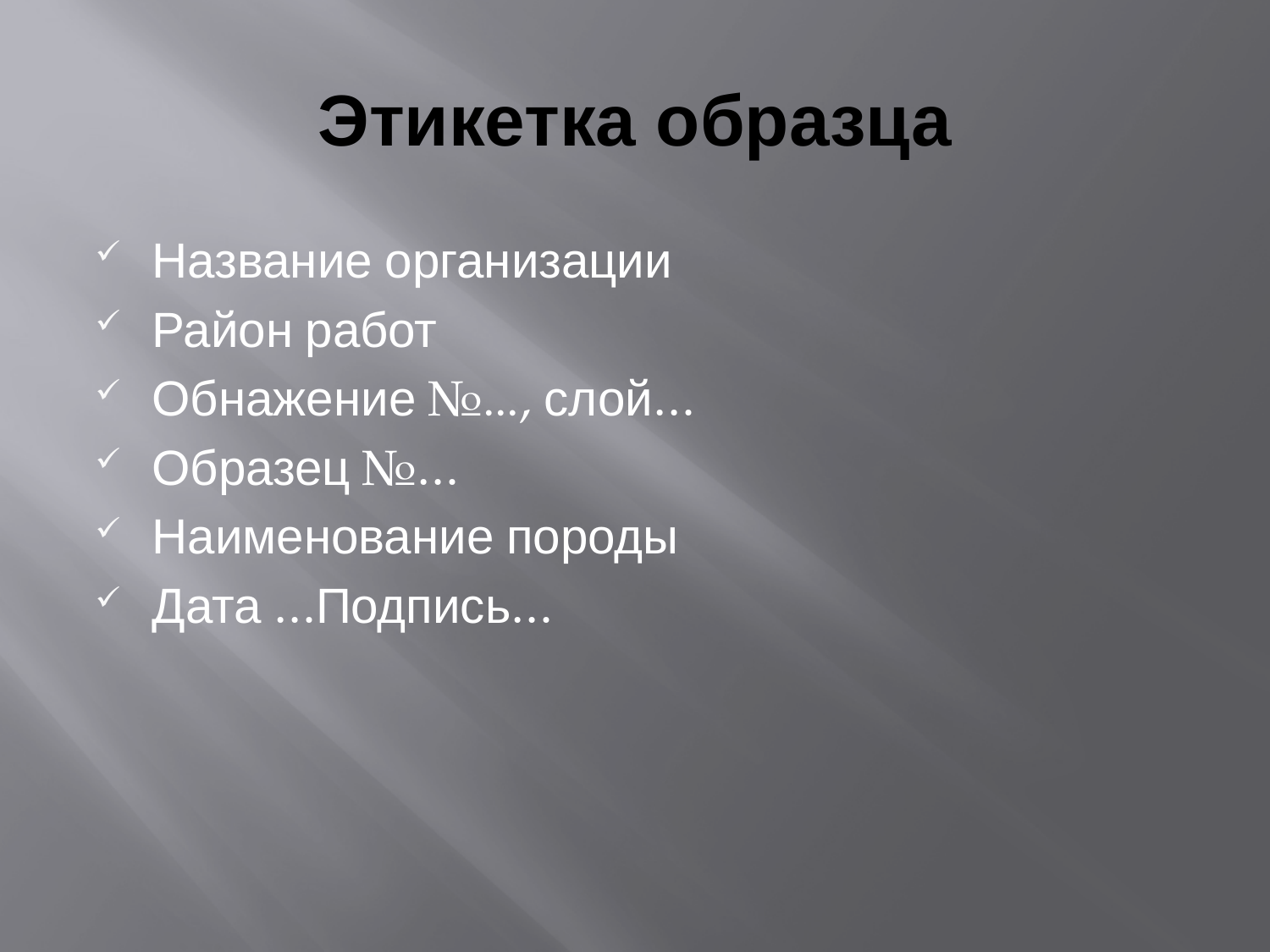

# Этикетка образца
Название организации
Район работ
Обнажение №..., слой…
Образец №…
Наименование породы
Дата …Подпись…